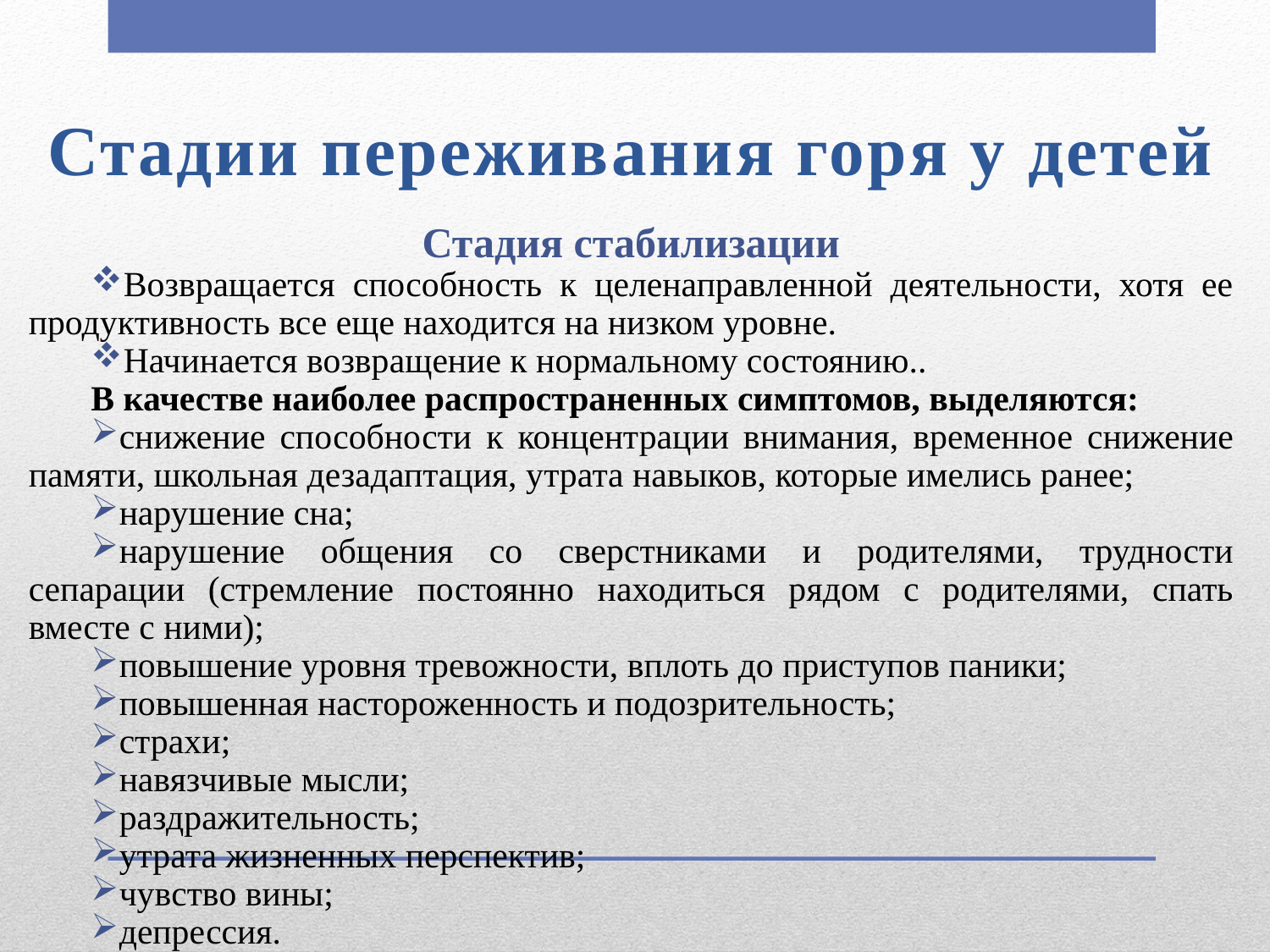

# Стадии переживания горя у детей
Стадия стабилизации
Возвращается способность к целенаправленной деятельности, хотя ее продуктивность все еще находится на низком уровне.
Начинается возвращение к нормальному состоянию..
В качестве наиболее распространенных симптомов, выделяются:
снижение способности к концентрации внимания, временное снижение памяти, школьная дезадаптация, утрата навыков, которые имелись ранее;
нарушение сна;
нарушение общения со сверстниками и родителями, трудности сепарации (стремление постоянно находиться рядом с родителями, спать вместе с ними);
повышение уровня тревожности, вплоть до приступов паники;
повышенная настороженность и подозрительность;
страхи;
навязчивые мысли;
раздражительность;
утрата жизненных перспектив;
чувство вины;
депрессия.